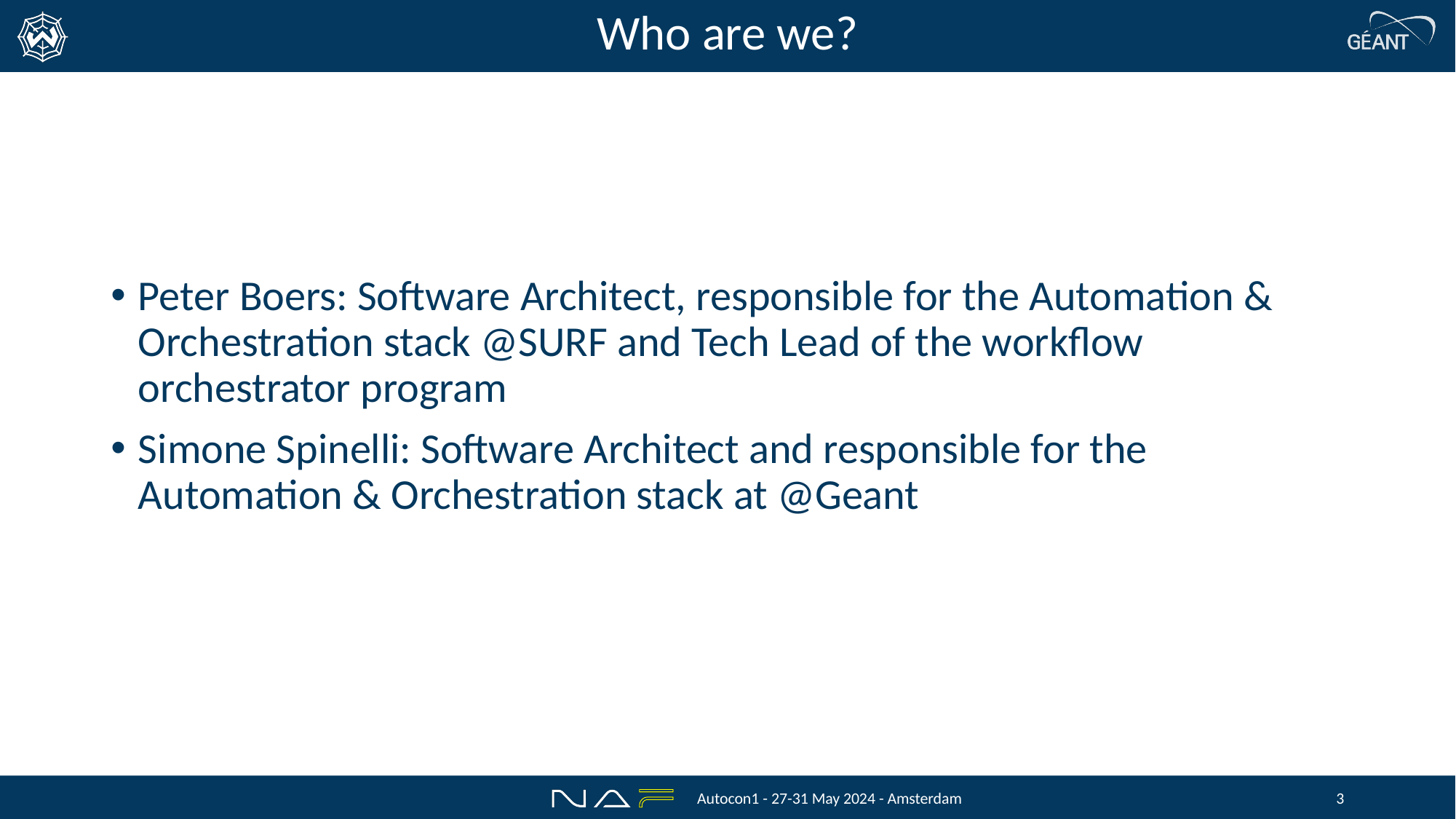

# Who are we?
Peter Boers: Software Architect, responsible for the Automation & Orchestration stack @SURF and Tech Lead of the workflow orchestrator program
Simone Spinelli: Software Architect and responsible for the Automation & Orchestration stack at @Geant
Autocon1 - 27-31 May 2024 - Amsterdam
3